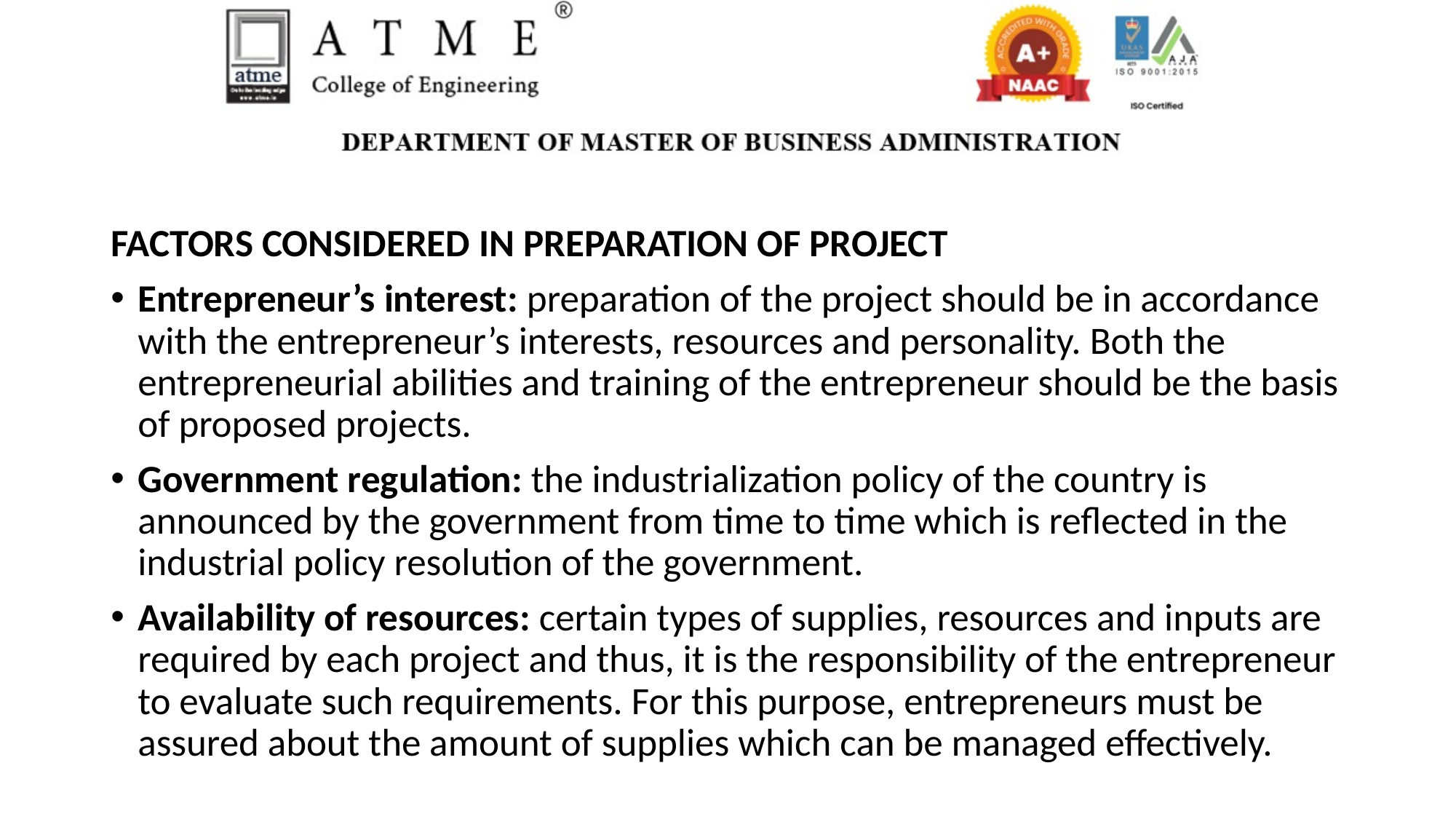

FACTORS CONSIDERED IN PREPARATION OF PROJECT
Entrepreneur’s interest: preparation of the project should be in accordance with the entrepreneur’s interests, resources and personality. Both the entrepreneurial abilities and training of the entrepreneur should be the basis of proposed projects.
Government regulation: the industrialization policy of the country is announced by the government from time to time which is reflected in the industrial policy resolution of the government.
Availability of resources: certain types of supplies, resources and inputs are required by each project and thus, it is the responsibility of the entrepreneur to evaluate such requirements. For this purpose, entrepreneurs must be assured about the amount of supplies which can be managed effectively.